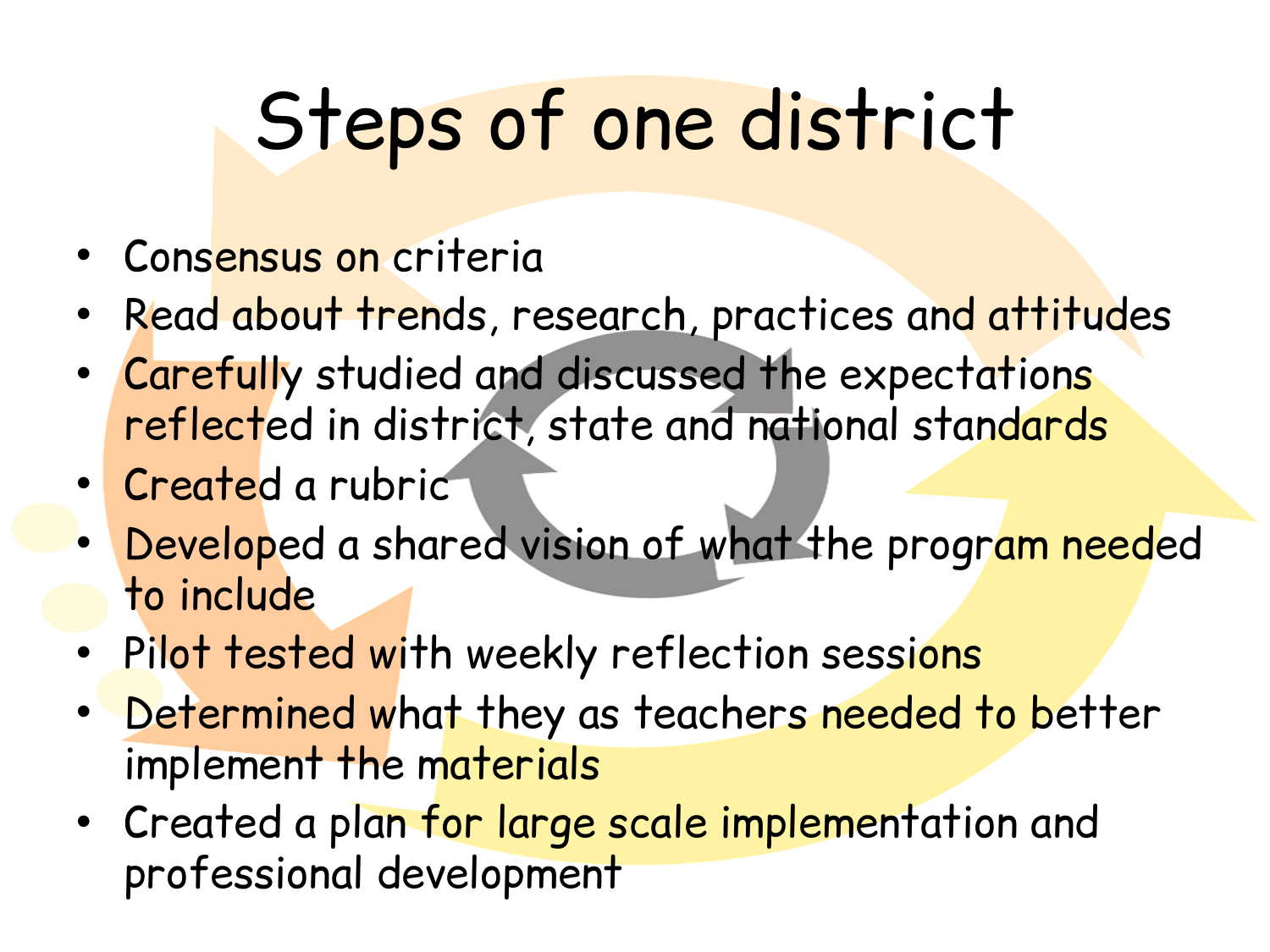

# Steps of one district
Consensus on criteria
Read about trends, research, practices and attitudes
Carefully studied and discussed the expectations reflected in district, state and national standards
Created a rubric
Developed a shared vision of what the program needed to include
Pilot tested with weekly reflection sessions
Determined what they as teachers needed to better implement the materials
Created a plan for large scale implementation and professional development